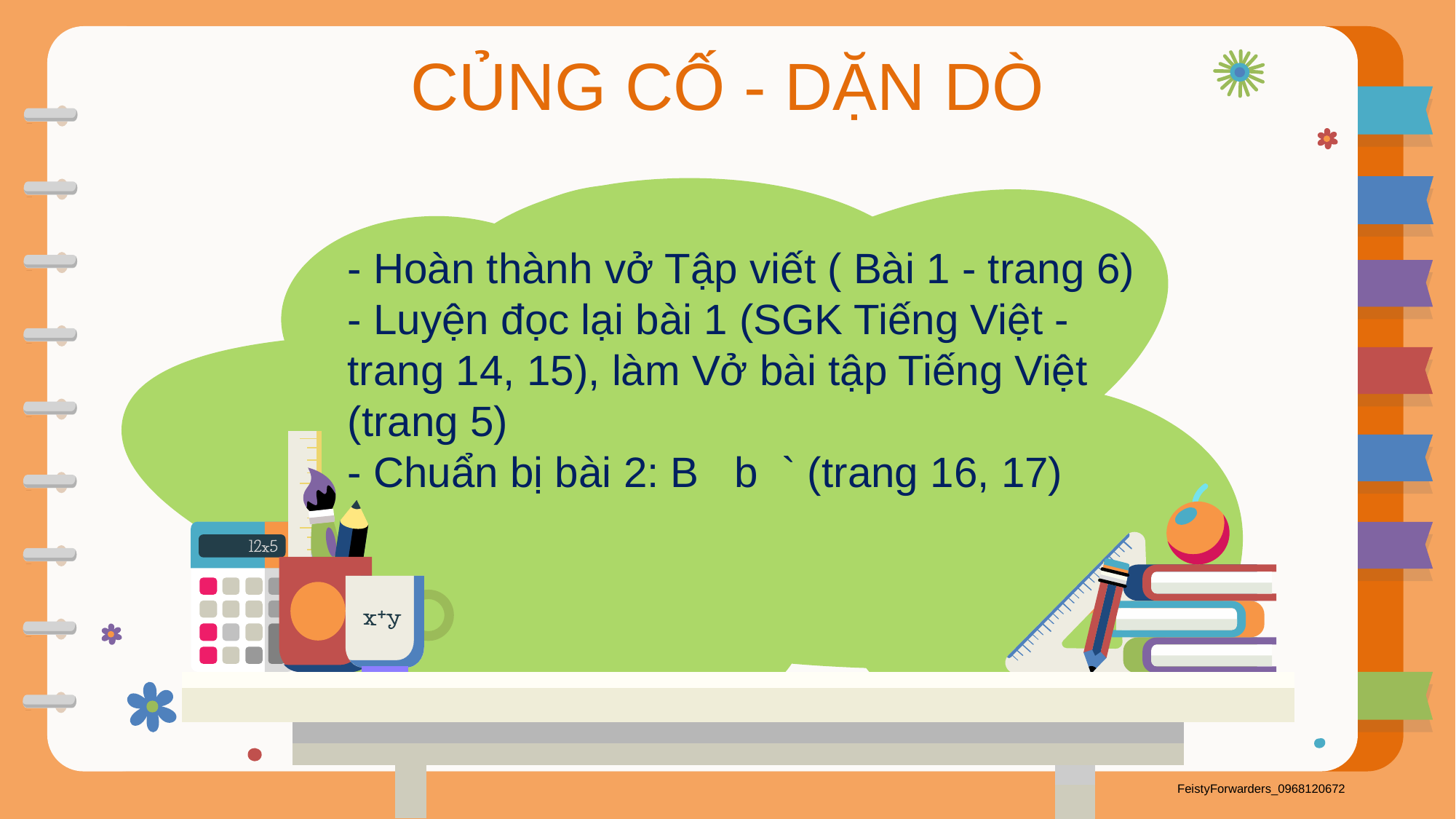

CỦNG CỐ - DẶN DÒ

- Hoàn thành vở Tập viết ( Bài 1 - trang 6)
- Luyện đọc lại bài 1 (SGK Tiếng Việt - trang 14, 15), làm Vở bài tập Tiếng Việt (trang 5)
- Chuẩn bị bài 2: B   b  ` (trang 16, 17)